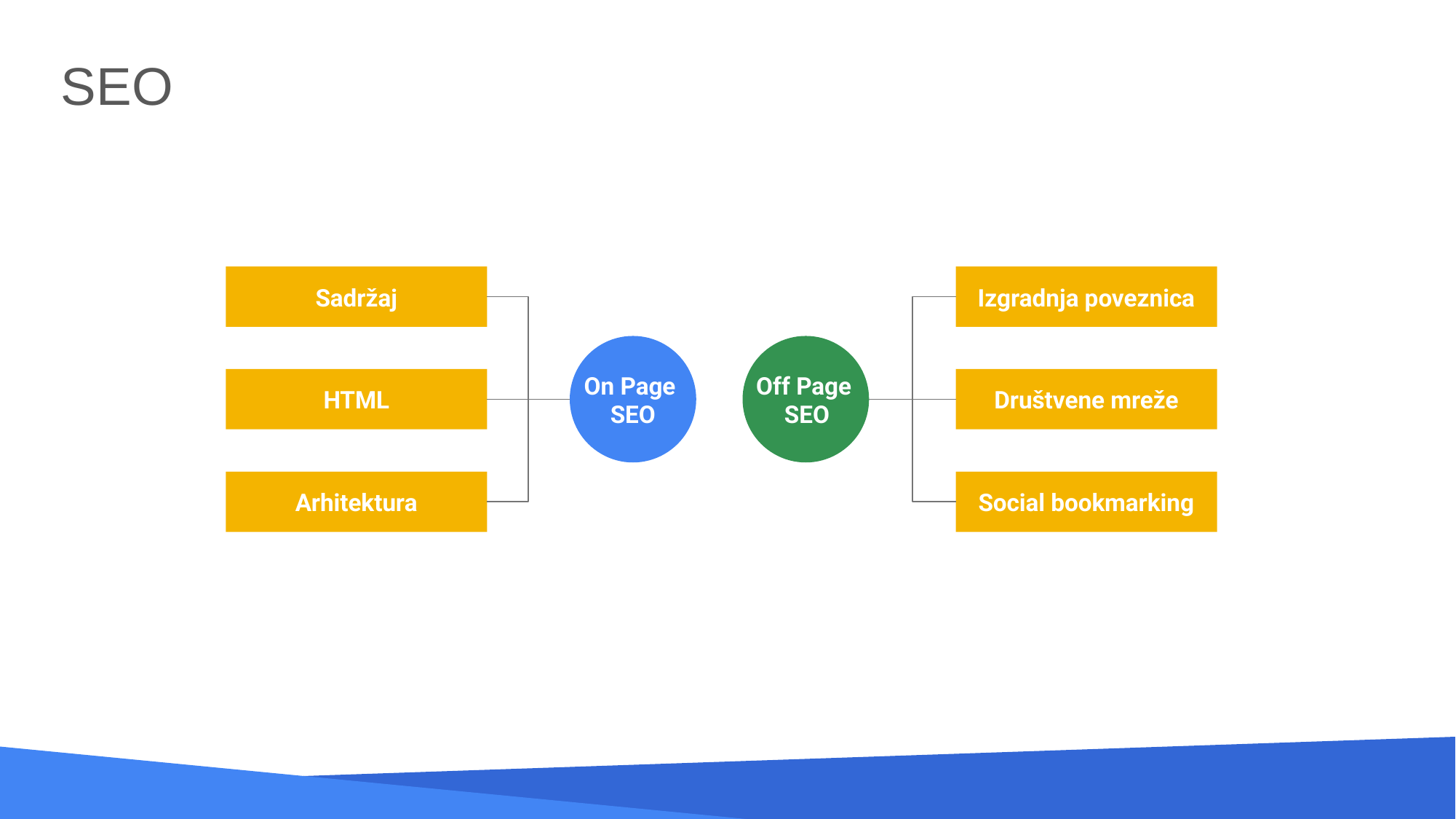

SEO
Sadržaj
Izgradnja poveznica

On Page
SEO

Off Page
SEO

HTML
Društvene mreže
Arhitektura
Social bookmarking